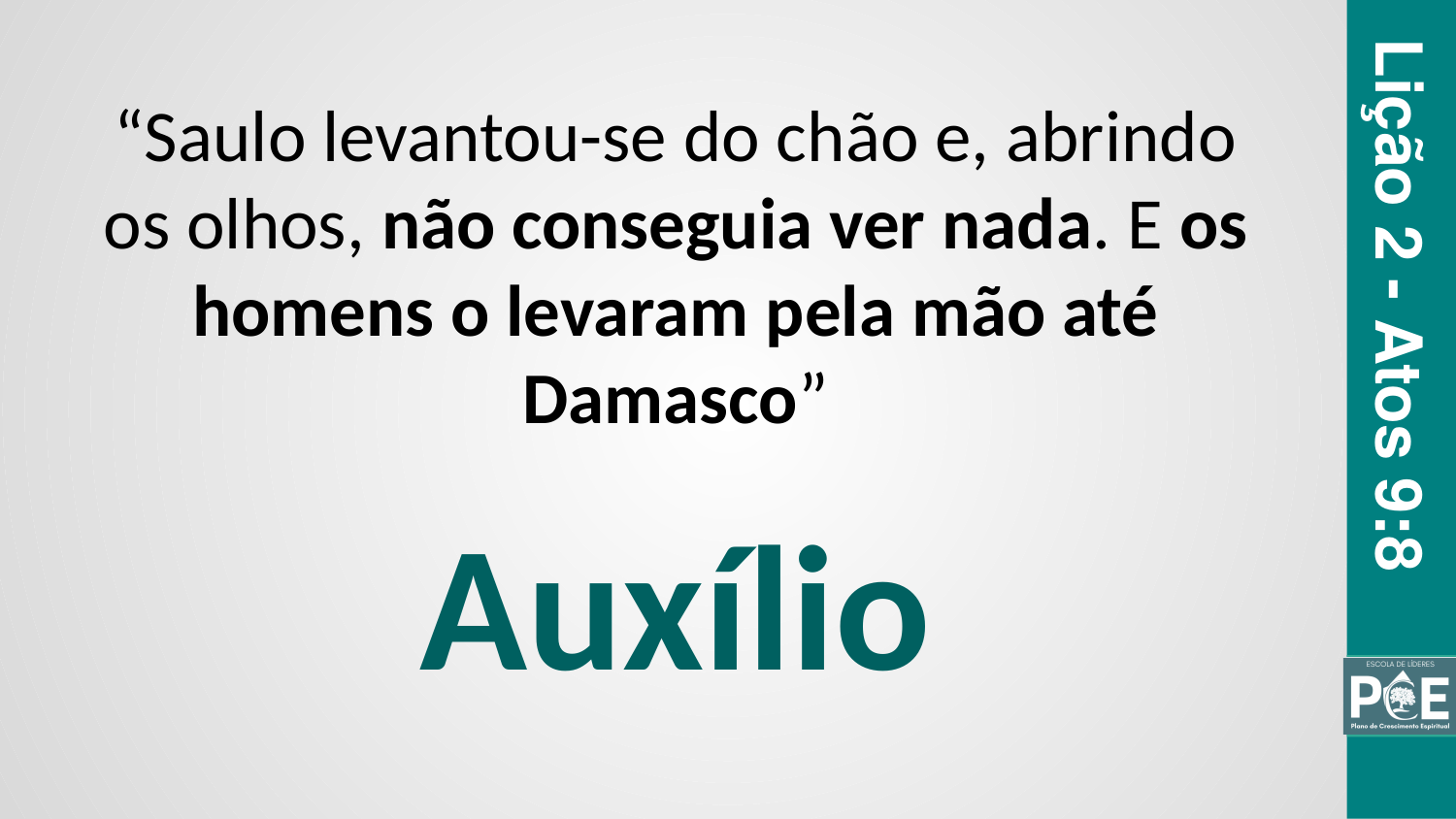

“Saulo levantou-se do chão e, abrindo os olhos, não conseguia ver nada. E os homens o levaram pela mão até Damasco”
Lição 2 - Atos 9:8
Auxílio